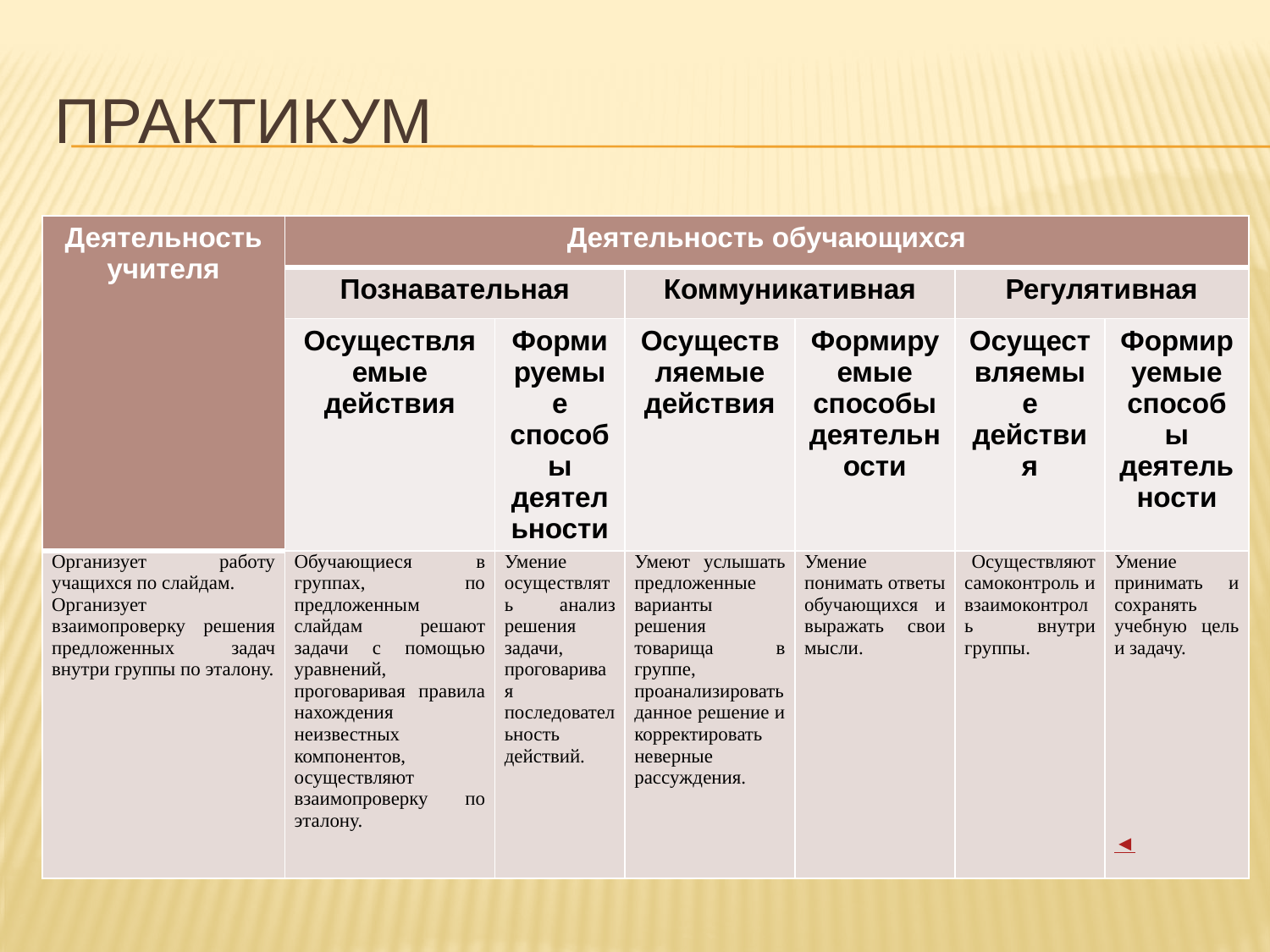

# Практикум
| Деятельность учителя | Деятельность обучающихся |  |  |  |  |  |
| --- | --- | --- | --- | --- | --- | --- |
|  | Познавательная |  | Коммуникативная |  | Регулятивная |  |
|  | Осуществляемые действия | Формируемые способы деятельности | Осуществляемые действия | Формируемые способы деятельности | Осуществляемые действия | Формируемые способы деятельности |
| Организует работу учащихся по слайдам. Организует взаимопроверку решения предложенных задач внутри группы по эталону. | Обучающиеся в группах, по предложенным слайдам решают задачи с помощью уравнений, проговаривая правила нахождения неизвестных компонентов, осуществляют взаимопроверку по эталону. | Умение осуществлять анализ решения задачи, проговаривая последовательность действий. | Умеют услышать предложенные варианты решения товарища в группе, проанализировать данное решение и корректировать неверные рассуждения. | Умение понимать ответы обучающихся и выражать свои мысли. | Осуществляют самоконтроль и взаимоконтроль внутри группы. | Умение принимать и сохранять учебную цель и задачу. ◄ |